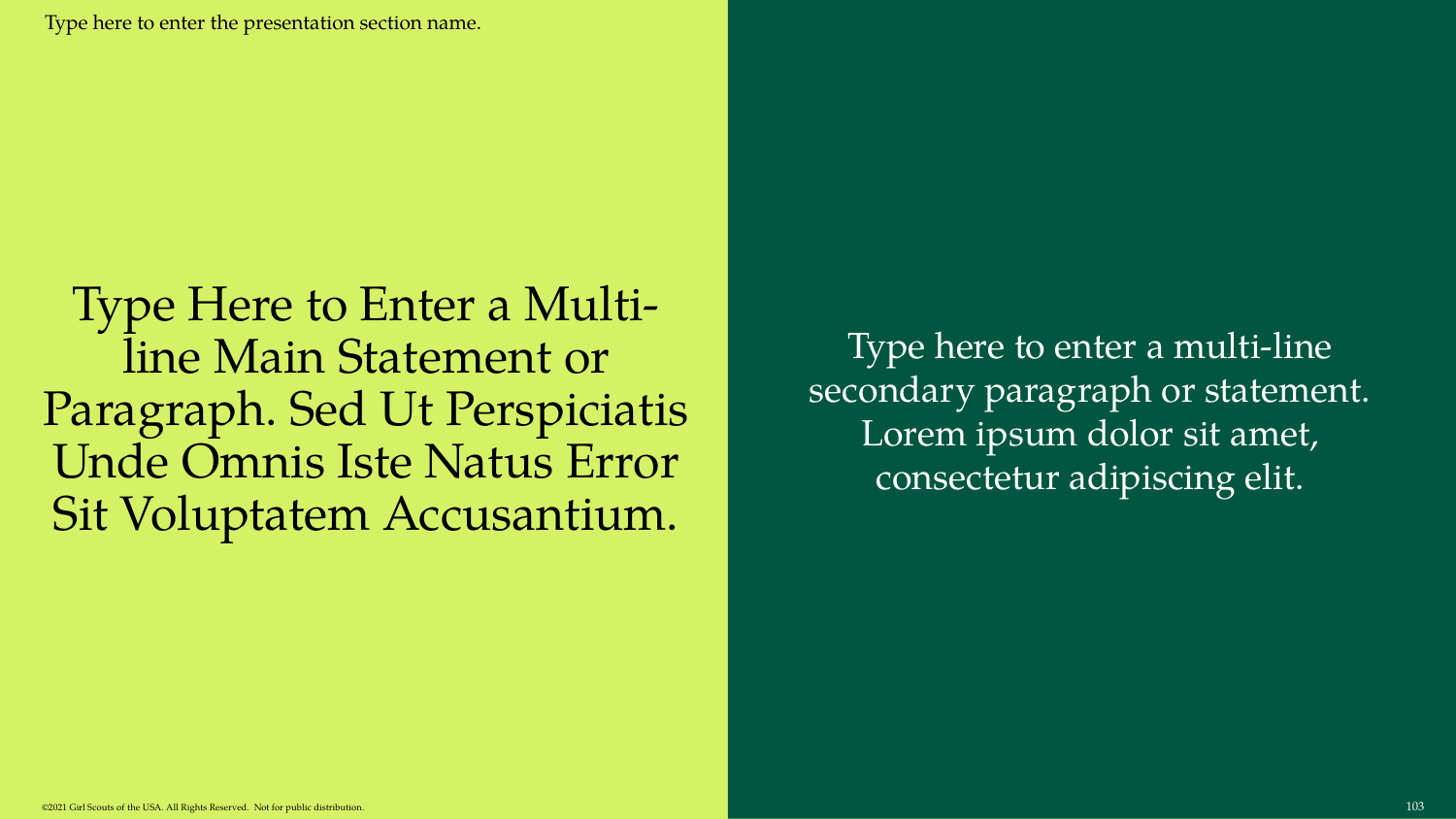

Type here to enter the presentation section name.
# Type Here to Enter a Multi-line Main Statement or Paragraph. Sed Ut Perspiciatis Unde Omnis Iste Natus Error Sit Voluptatem Accusantium.
Type here to enter a multi-line secondary paragraph or statement. Lorem ipsum dolor sit amet, consectetur adipiscing elit.
103
©2021 Girl Scouts of the USA. All Rights Reserved.  Not for public distribution.